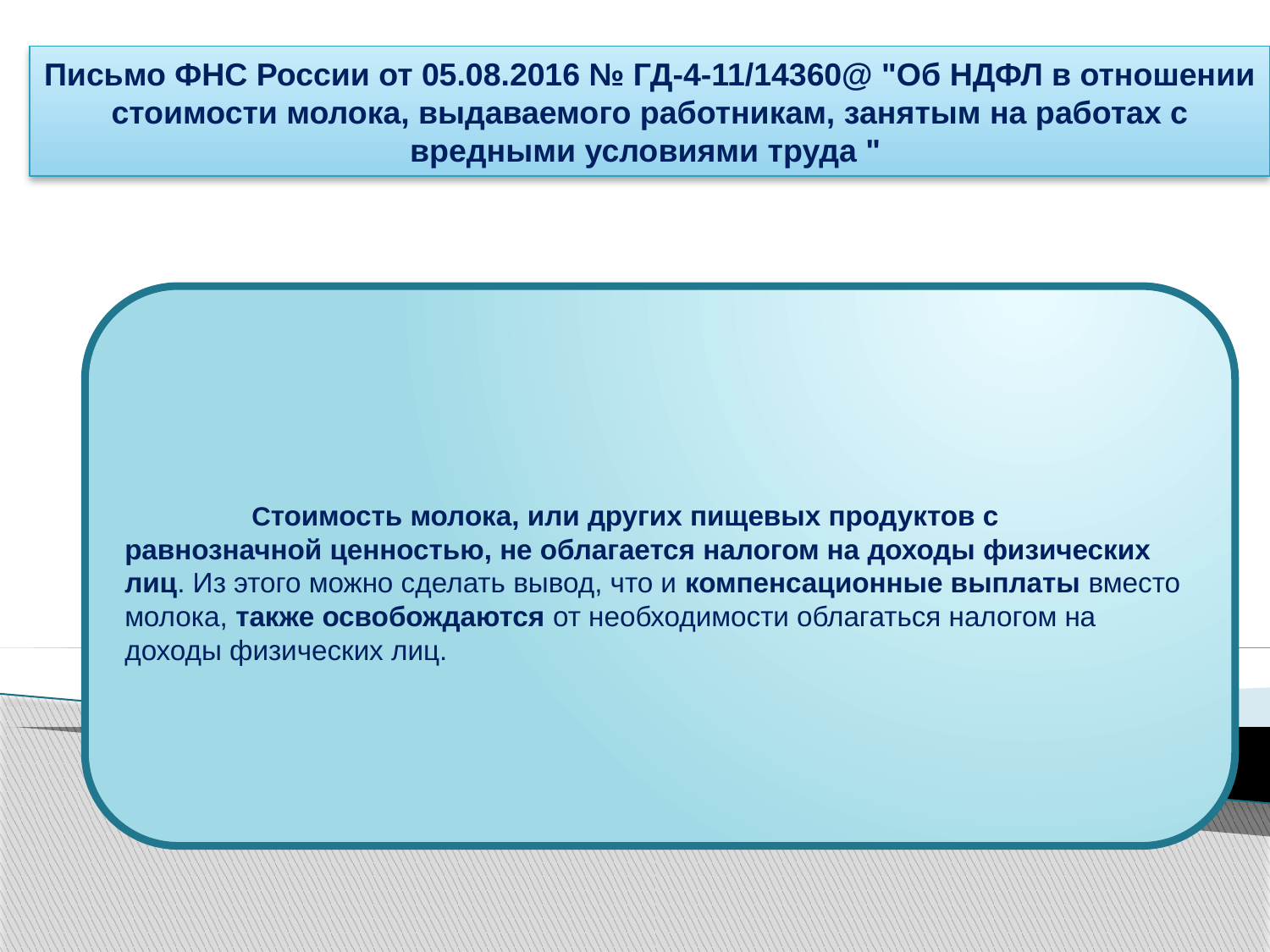

Письмо ФНС России от 05.08.2016 № ГД-4-11/14360@ "Об НДФЛ в отношении стоимости молока, выдаваемого работникам, занятым на работах с вредными условиями труда "
	Стоимость молока, или других пищевых продуктов с равнозначной ценностью, не облагается налогом на доходы физических лиц. Из этого можно сделать вывод, что и компенсационные выплаты вместо молока, также освобождаются от необходимости облагаться налогом на доходы физических лиц.